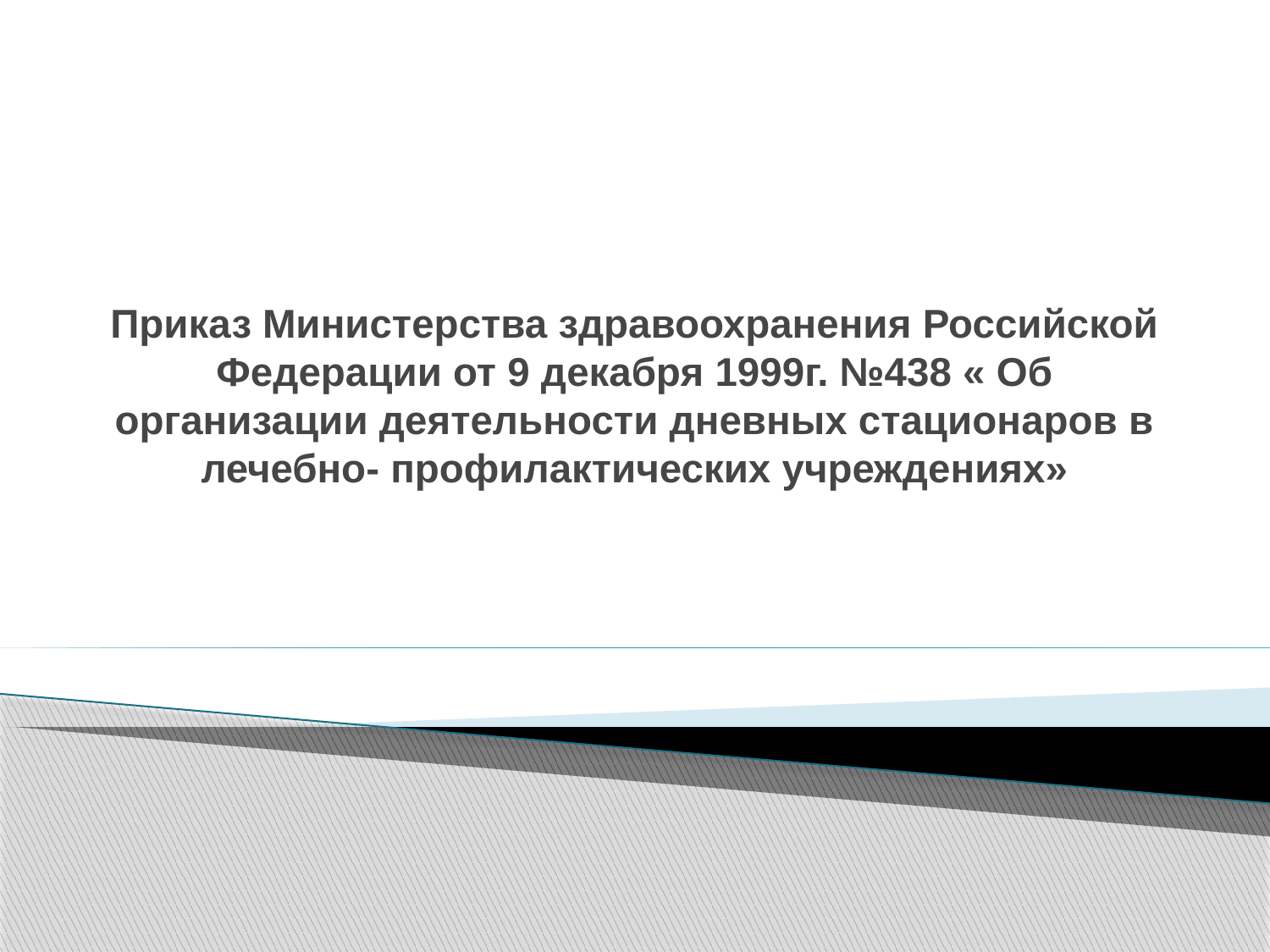

# Приказ Министерства здравоохранения Российской Федерации от 9 декабря 1999г. №438 « Об организации деятельности дневных стационаров в лечебно- профилактических учреждениях»